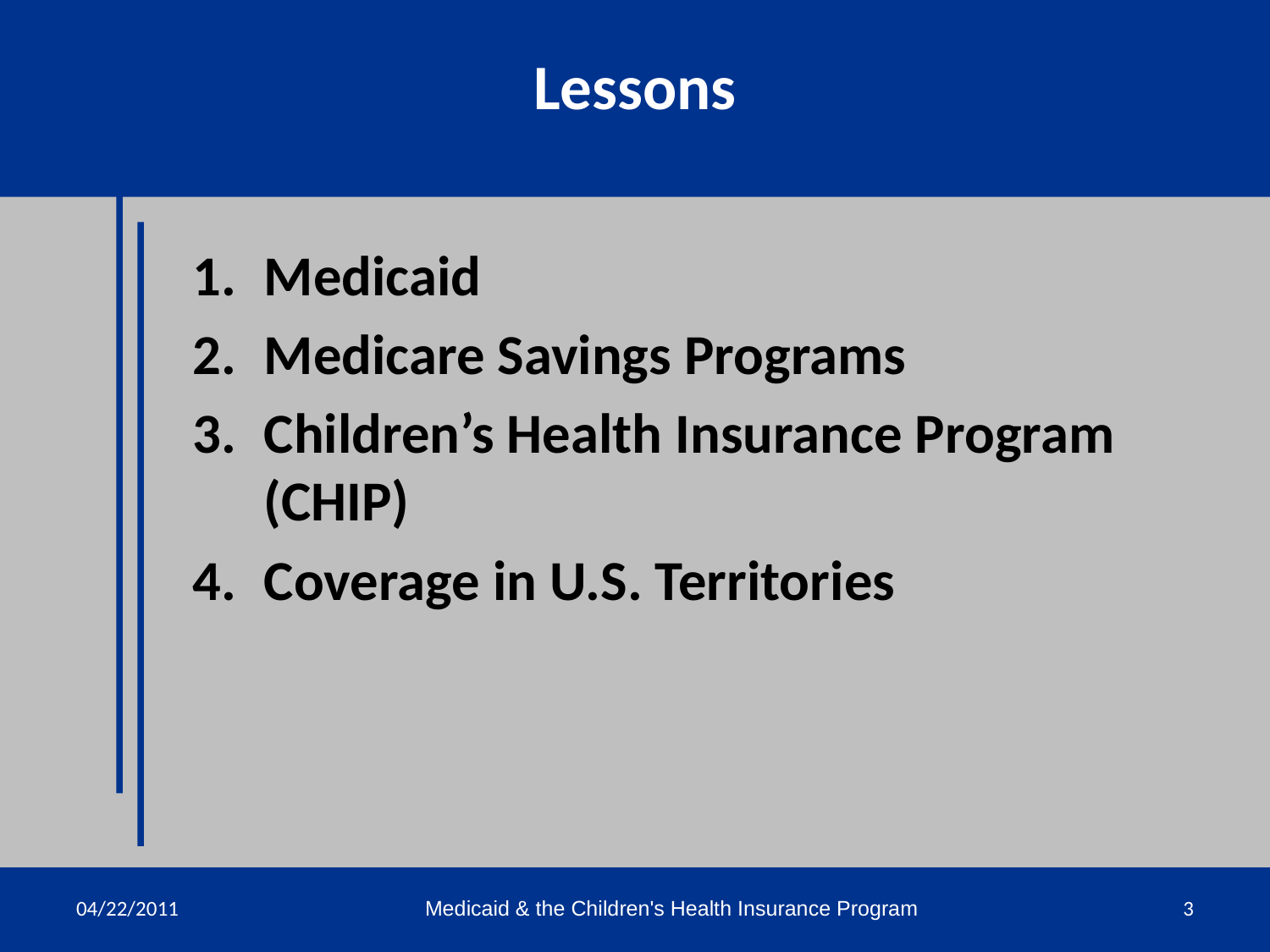

Lessons
Lessons
Medicaid
Medicare Savings Programs
Children’s Health Insurance Program (CHIP)
Coverage in U.S. Territories

04/22/2011
Medicaid & the Children's Health Insurance Program
3